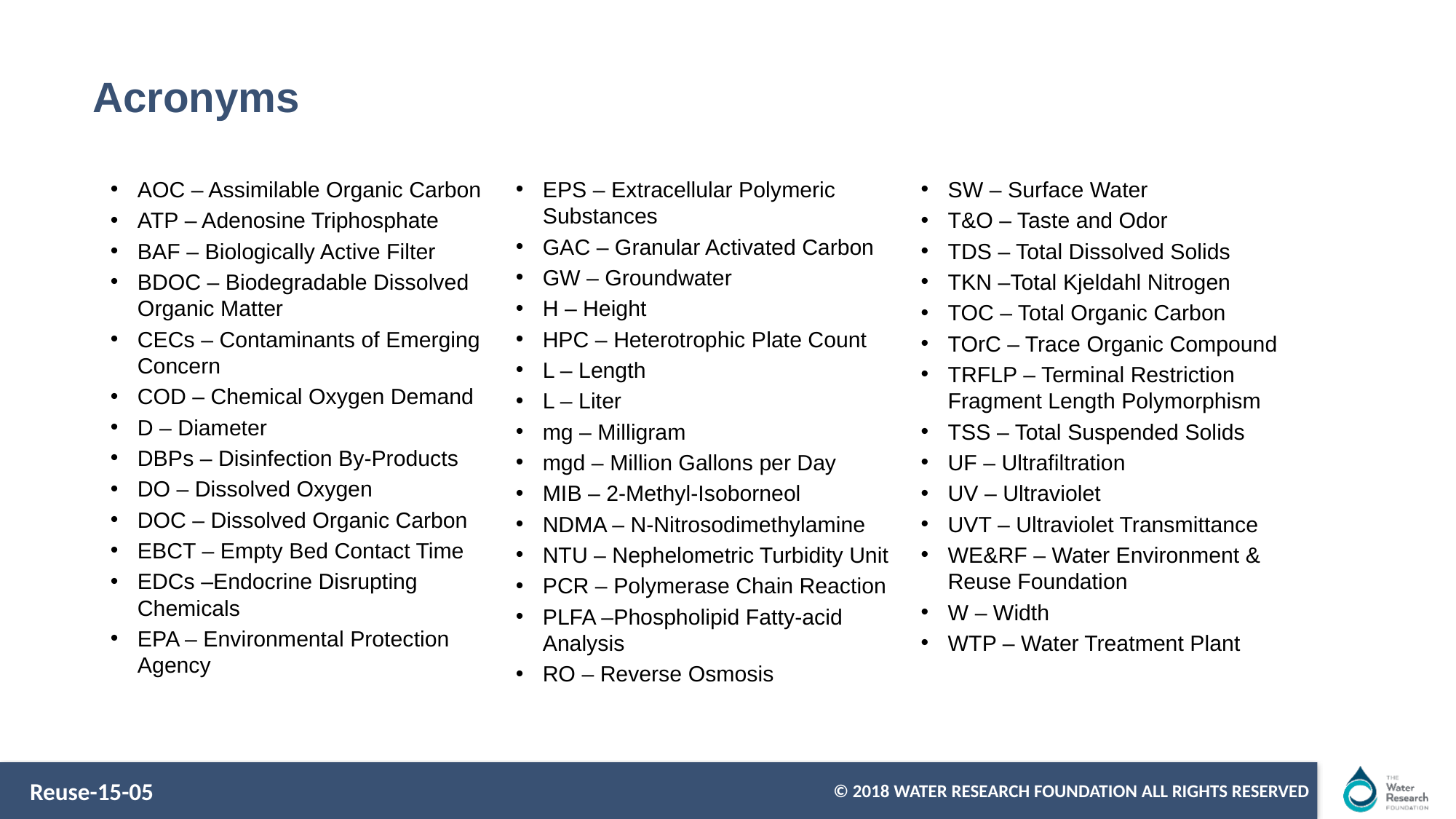

# Acronyms
AOC – Assimilable Organic Carbon
ATP – Adenosine Triphosphate
BAF – Biologically Active Filter
BDOC – Biodegradable Dissolved Organic Matter
CECs – Contaminants of Emerging Concern
COD – Chemical Oxygen Demand
D – Diameter
DBPs – Disinfection By-Products
DO – Dissolved Oxygen
DOC – Dissolved Organic Carbon
EBCT – Empty Bed Contact Time
EDCs –Endocrine Disrupting Chemicals
EPA – Environmental Protection Agency
EPS – Extracellular Polymeric Substances
GAC – Granular Activated Carbon
GW – Groundwater
H – Height
HPC – Heterotrophic Plate Count
L – Length
L – Liter
mg – Milligram
mgd – Million Gallons per Day
MIB – 2-Methyl-Isoborneol
NDMA – N-Nitrosodimethylamine
NTU – Nephelometric Turbidity Unit
PCR – Polymerase Chain Reaction
PLFA –Phospholipid Fatty-acid Analysis
RO – Reverse Osmosis
SW – Surface Water
T&O – Taste and Odor
TDS – Total Dissolved Solids
TKN –Total Kjeldahl Nitrogen
TOC – Total Organic Carbon
TOrC – Trace Organic Compound
TRFLP – Terminal Restriction Fragment Length Polymorphism
TSS – Total Suspended Solids
UF – Ultrafiltration
UV – Ultraviolet
UVT – Ultraviolet Transmittance
WE&RF – Water Environment & Reuse Foundation
W – Width
WTP – Water Treatment Plant